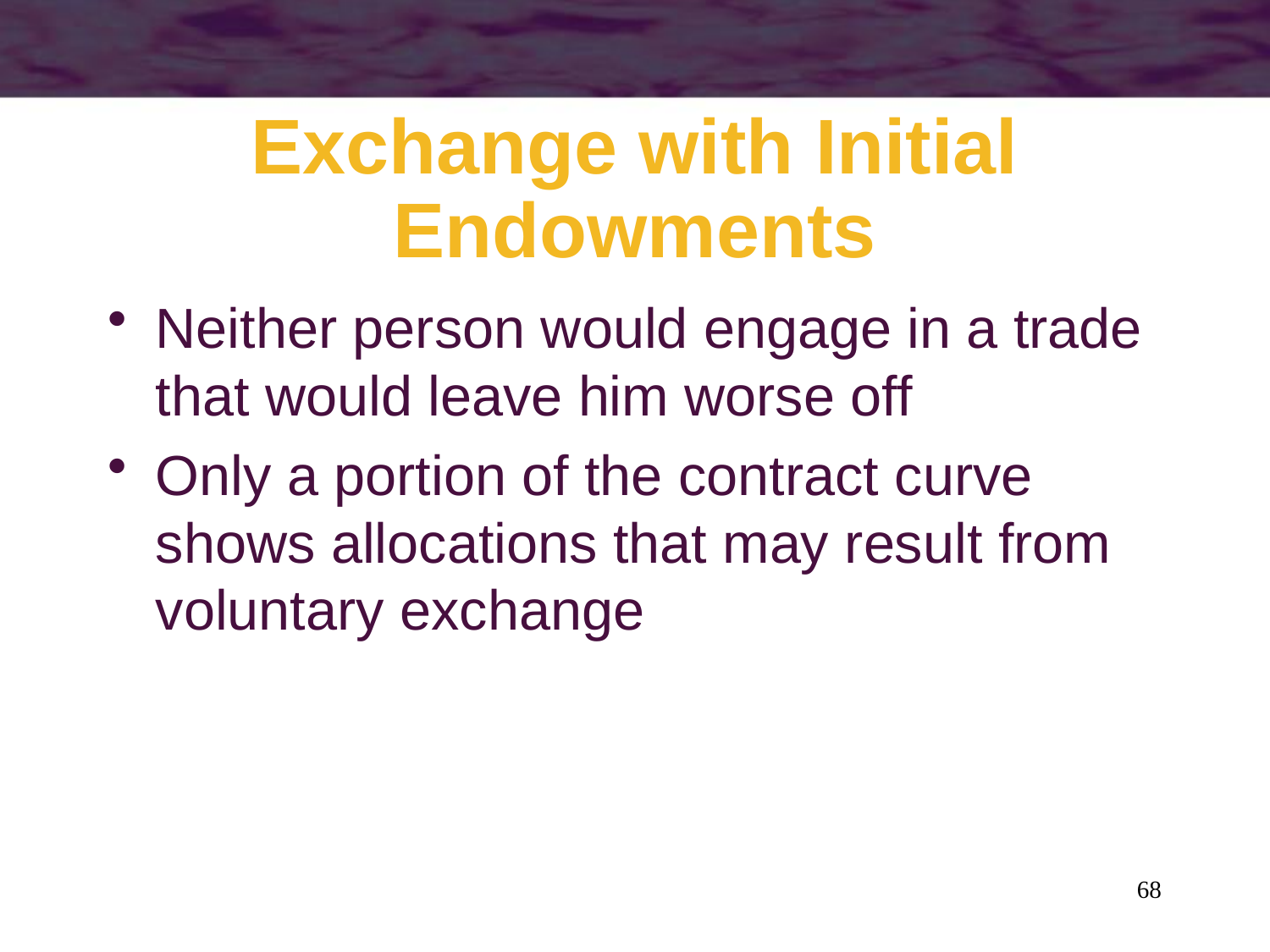

# Exchange with Initial Endowments
Neither person would engage in a trade that would leave him worse off
Only a portion of the contract curve shows allocations that may result from voluntary exchange
68